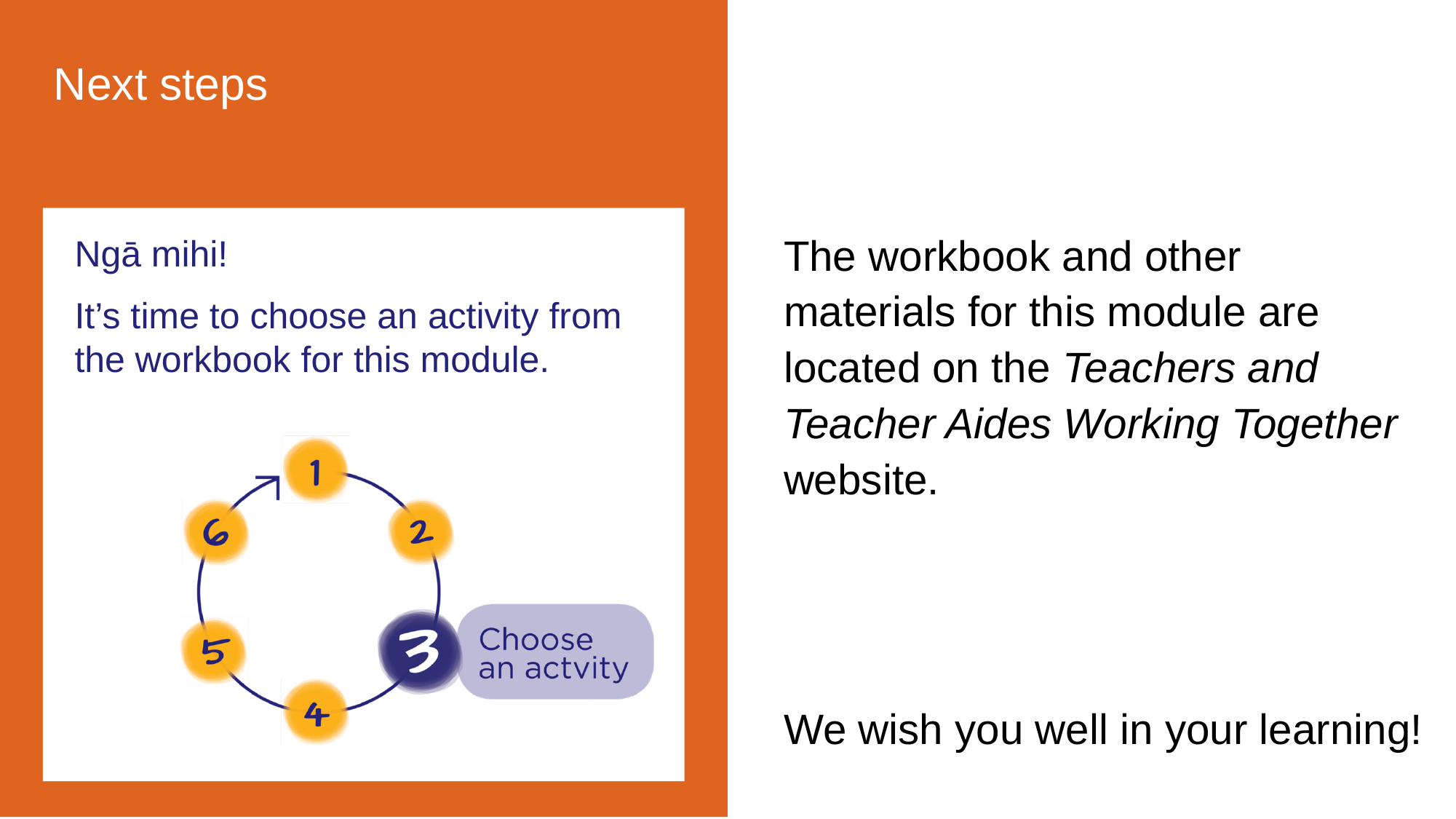

# Next steps
The workbook and other materials for this module are located on the Teachers and Teacher Aides Working Together website.

We wish you well in your learning!